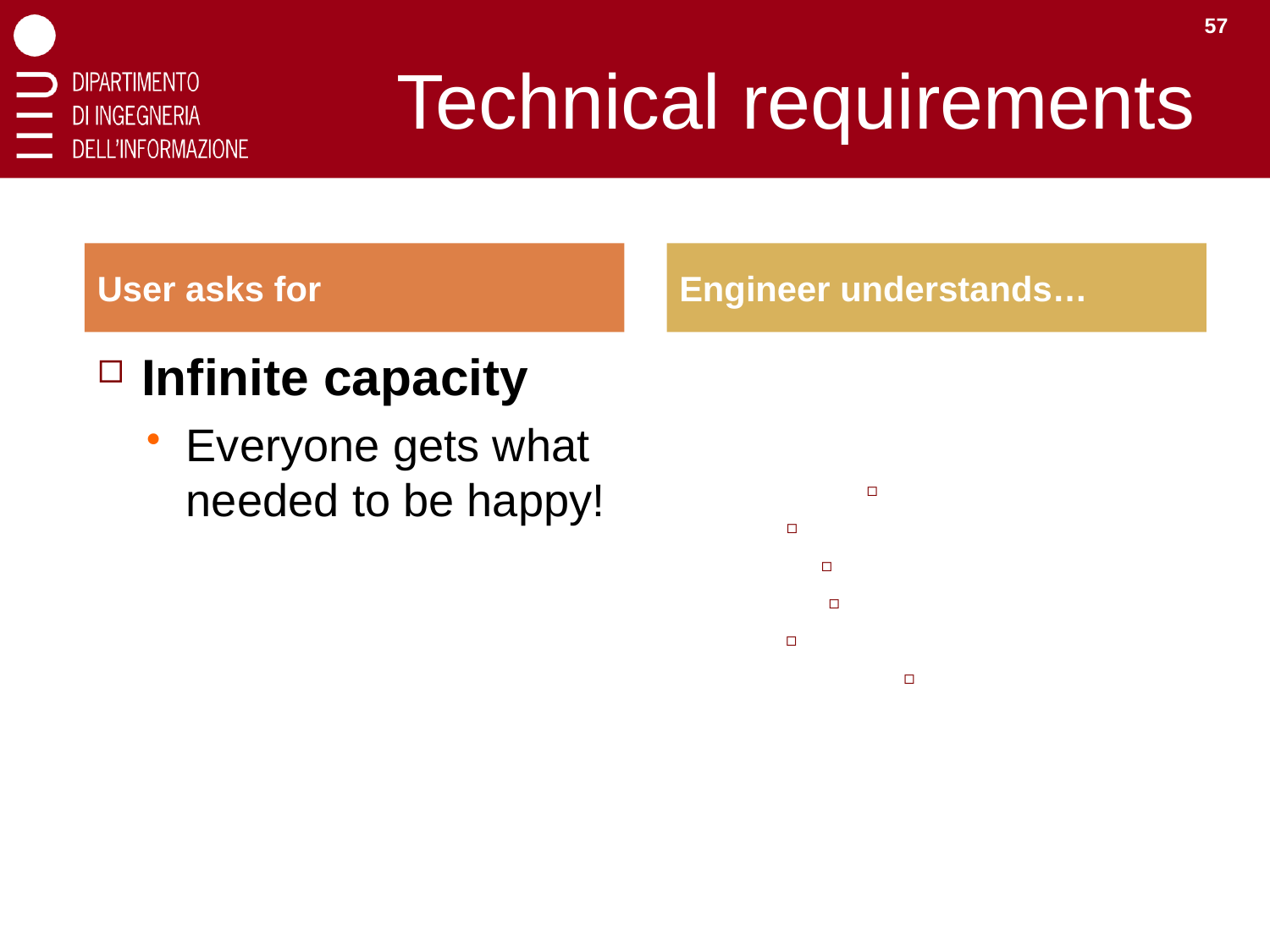

57
# Technical requirements
User asks for
Engineer understands…
Infinite capacity
Everyone gets what needed to be happy!

More rate
More spectrum efficiency
More spatial reuse
QoE-based RRM
Dynamic content caching
…